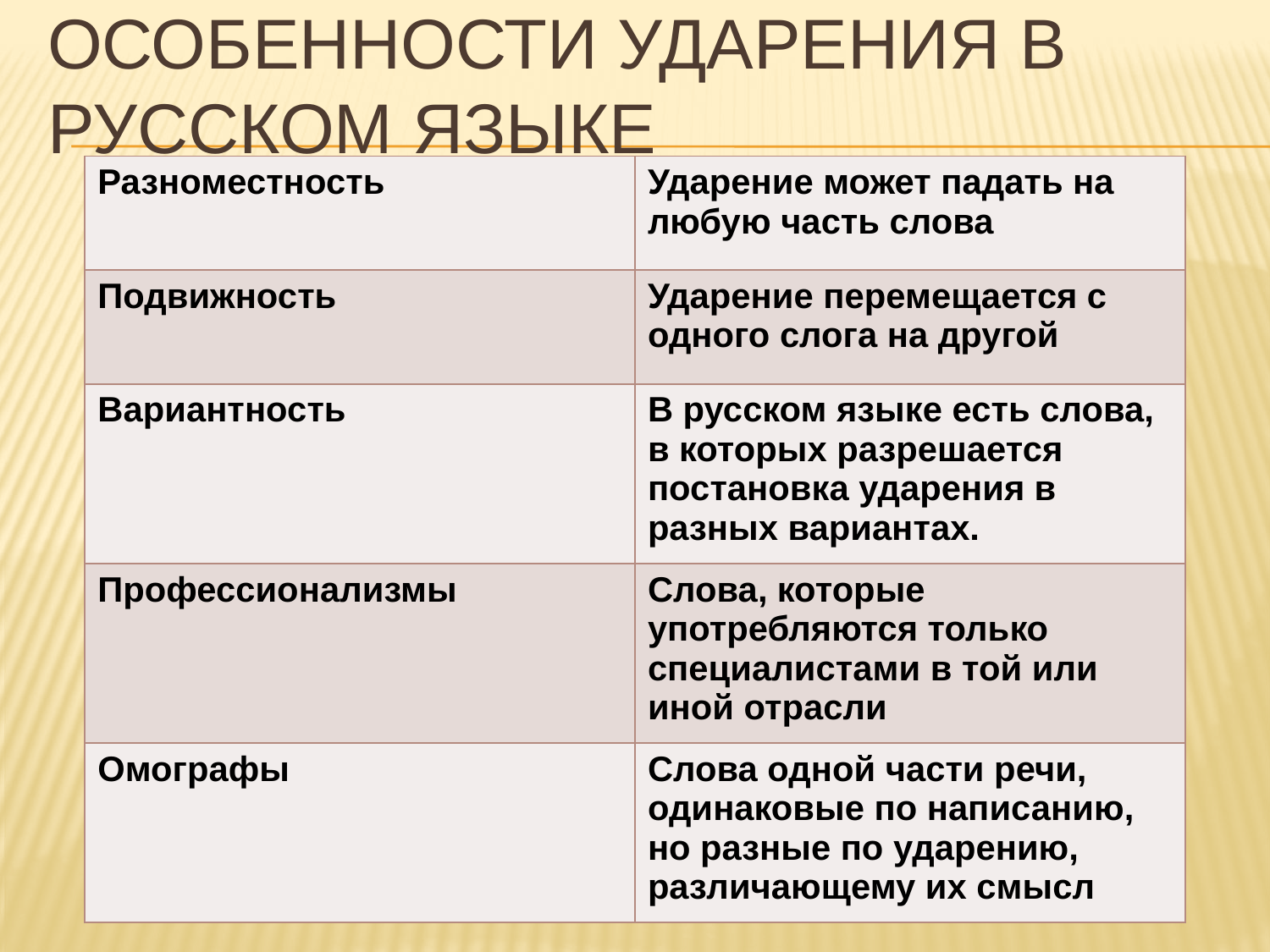

# Особенности ударения в русском языке
| Разноместность | Ударение может падать на любую часть слова |
| --- | --- |
| Подвижность | Ударение перемещается с одного слога на другой |
| Вариантность | В русском языке есть слова, в которых разрешается постановка ударения в разных вариантах. |
| Профессионализмы | Слова, которые употребляются только специалистами в той или иной отрасли |
| Омографы | Слова одной части речи, одинаковые по написанию, но разные по ударению, различающему их смысл |